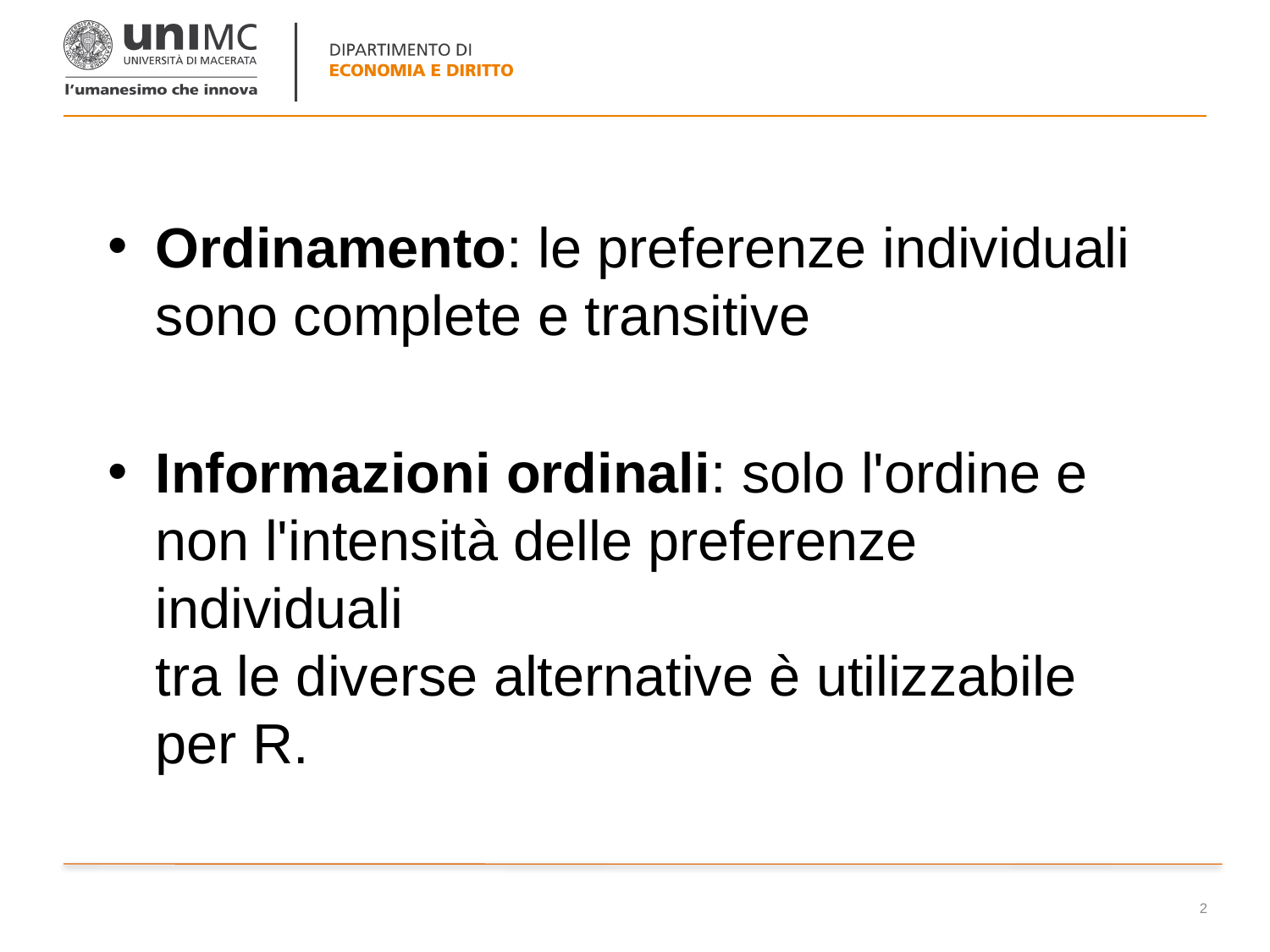

Ordinamento: le preferenze individuali sono complete e transitive

Informazioni ordinali: solo l'ordine e non l'intensità delle preferenze individuali
tra le diverse alternative è utilizzabile per R.

2